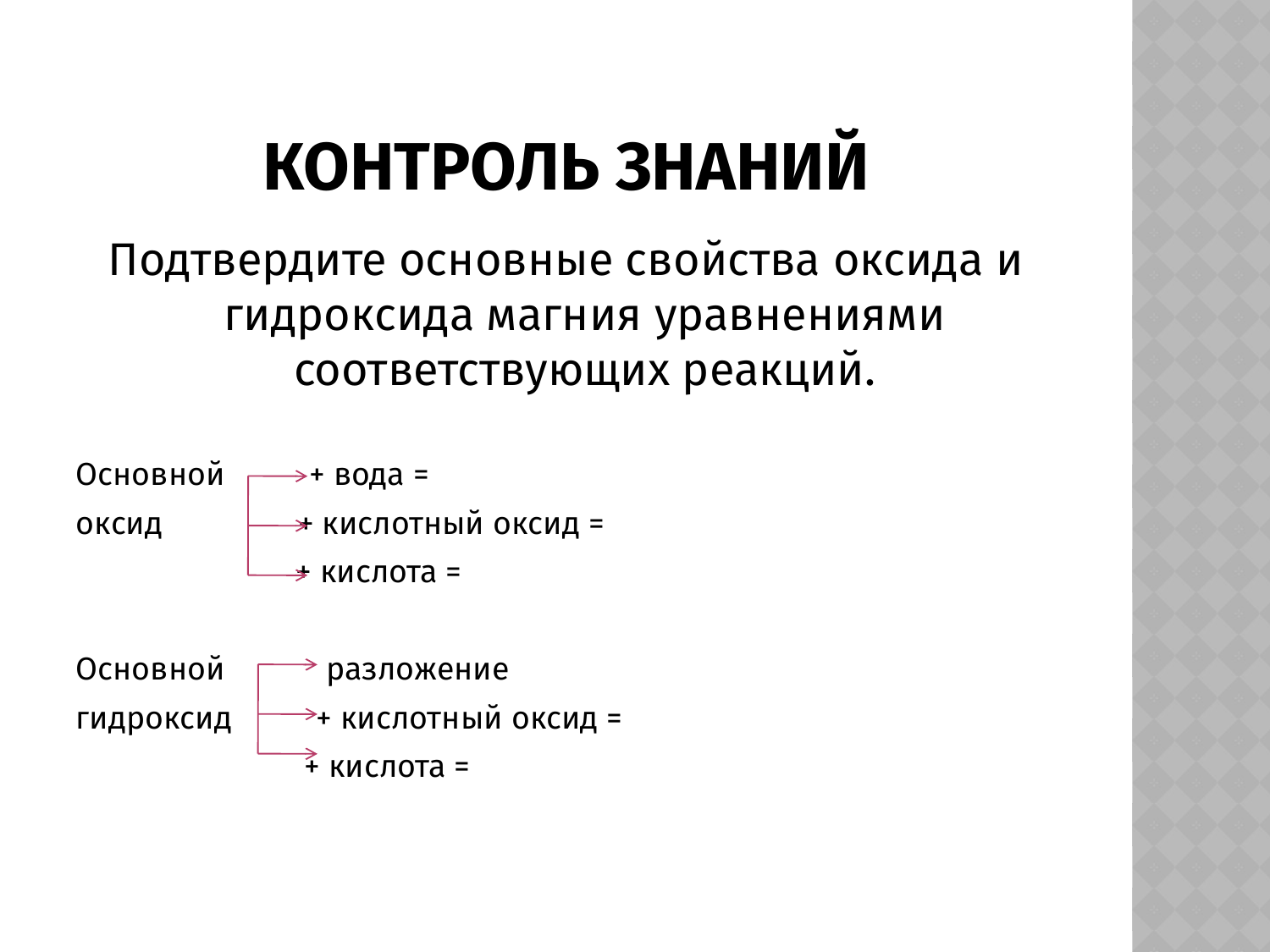

# Контроль знаний
Подтвердите основные свойства оксида и гидроксида магния уравнениями соответствующих реакций.

Основной          + вода =
оксид                + кислотный оксид =
                          + кислота =

Основной            разложение
гидроксид          + кислотный оксид =
                           + кислота =